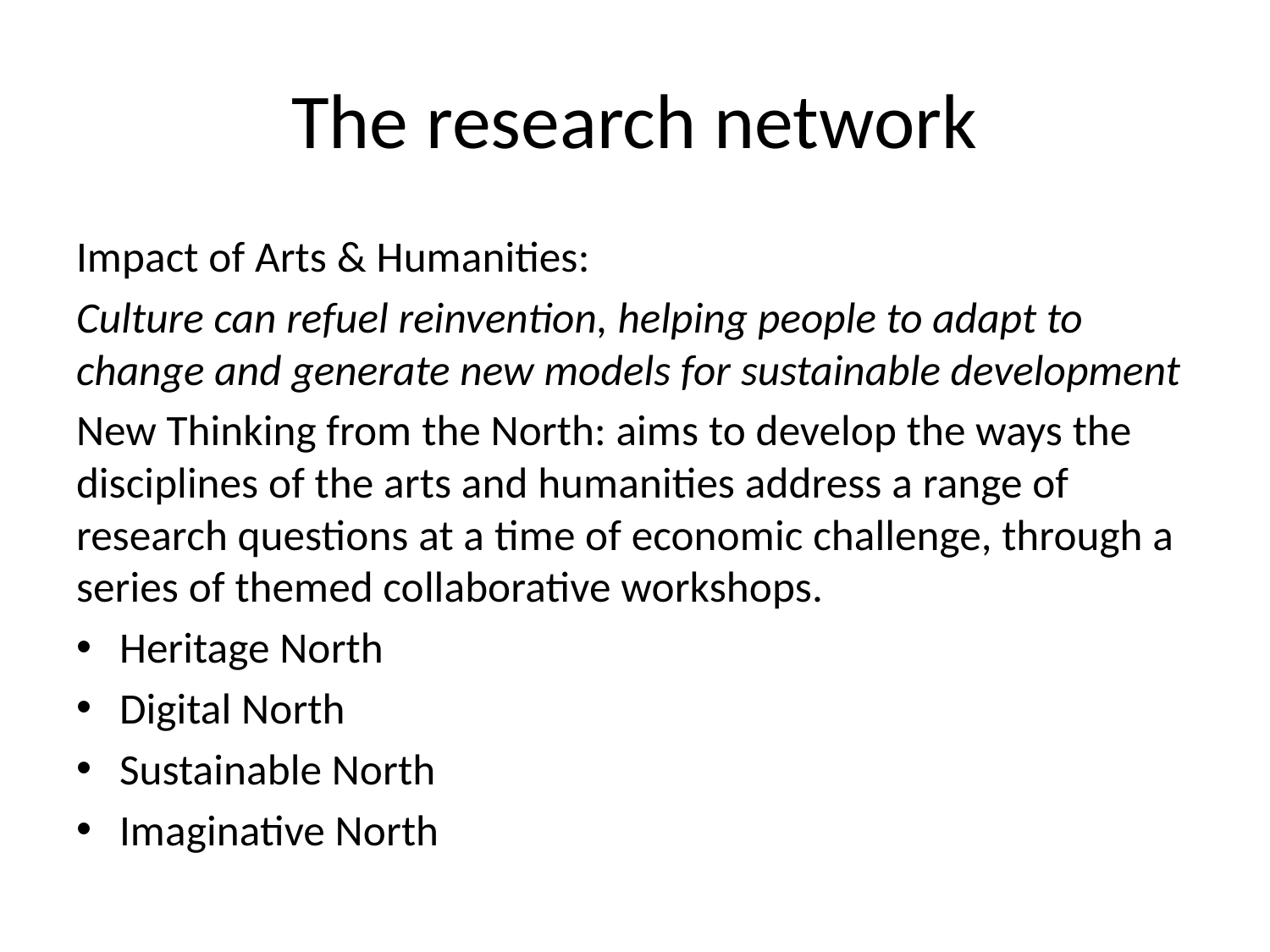

# The research network
Impact of Arts & Humanities:
Culture can refuel reinvention, helping people to adapt to change and generate new models for sustainable development
New Thinking from the North: aims to develop the ways the disciplines of the arts and humanities address a range of research questions at a time of economic challenge, through a series of themed collaborative workshops.
Heritage North
Digital North
Sustainable North
Imaginative North